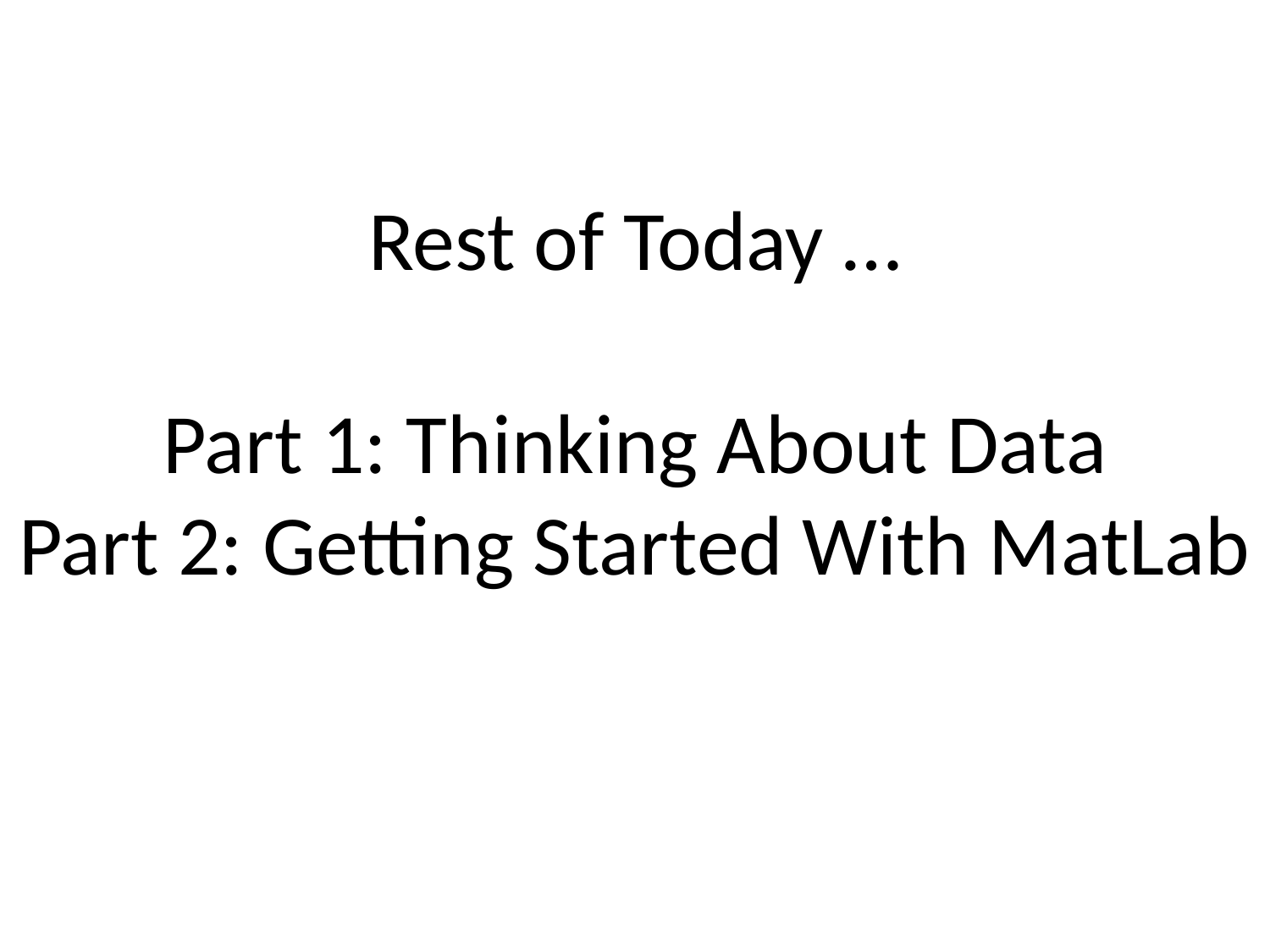

Rest of Today …

Part 1: Thinking About Data
Part 2: Getting Started With MatLab